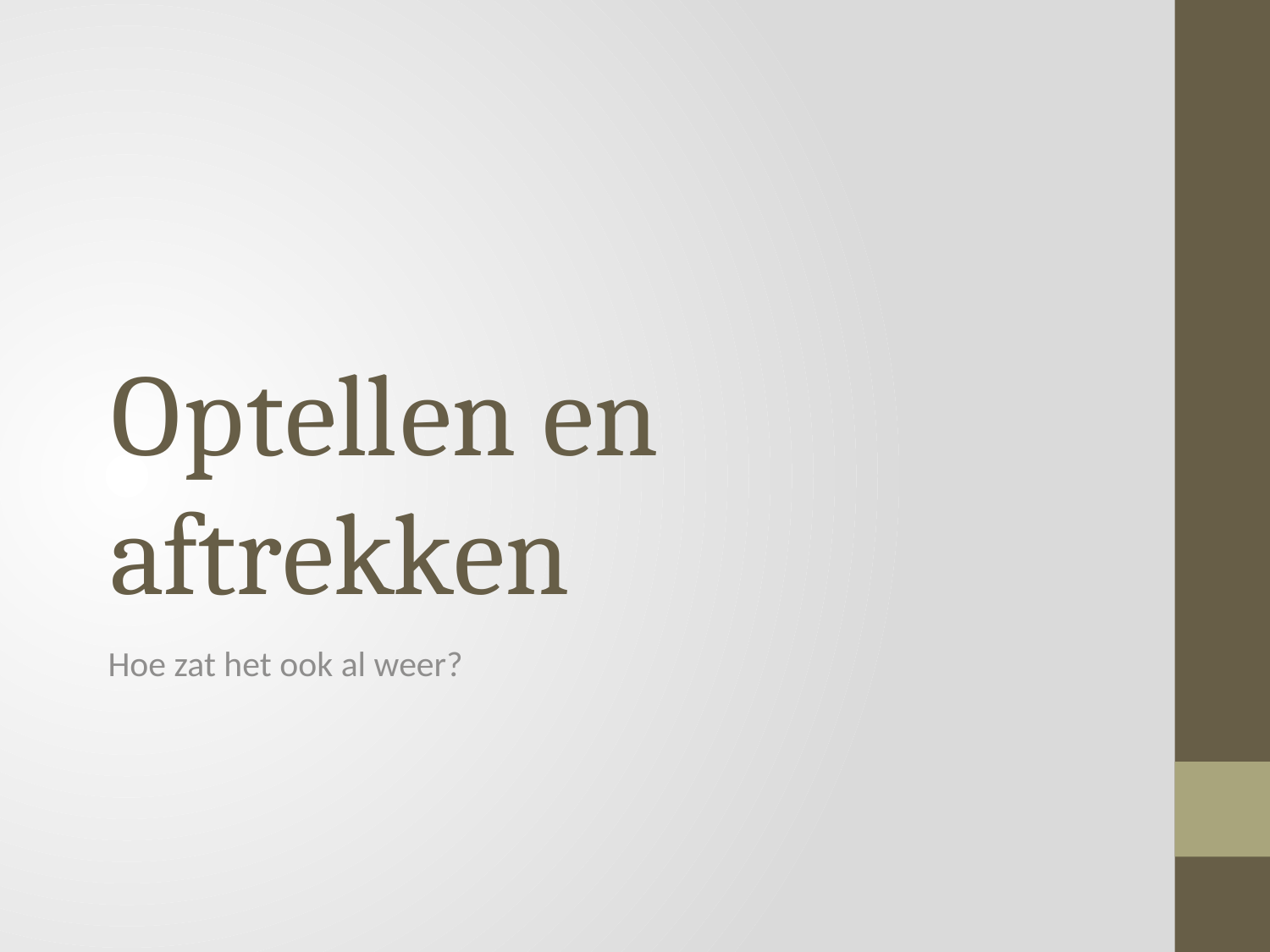

# Optellen en aftrekken
Hoe zat het ook al weer?